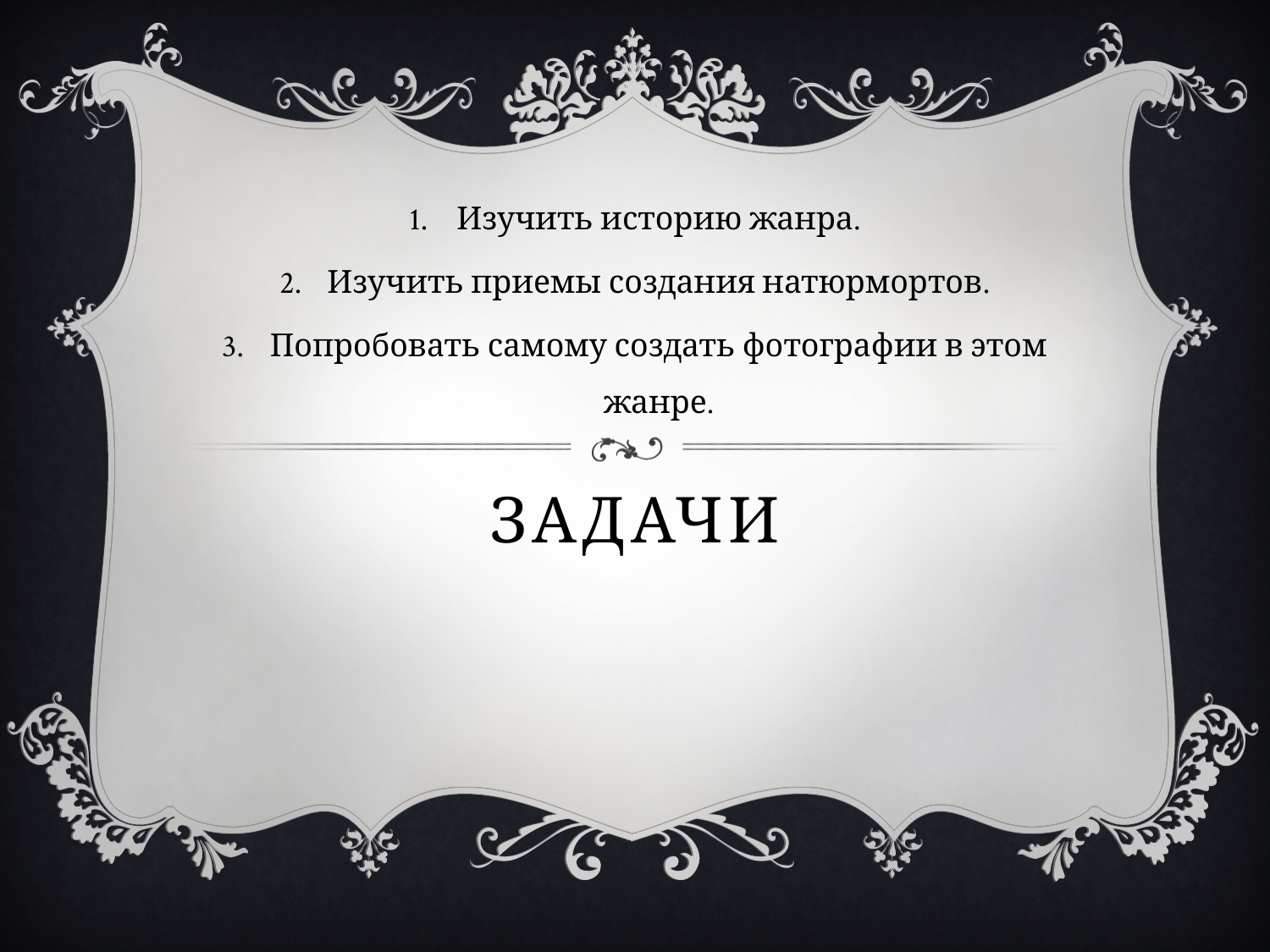

Изучить историю жанра.
Изучить приемы создания натюрмортов.
Попробовать самому создать фотографии в этом жанре.
# Задачи